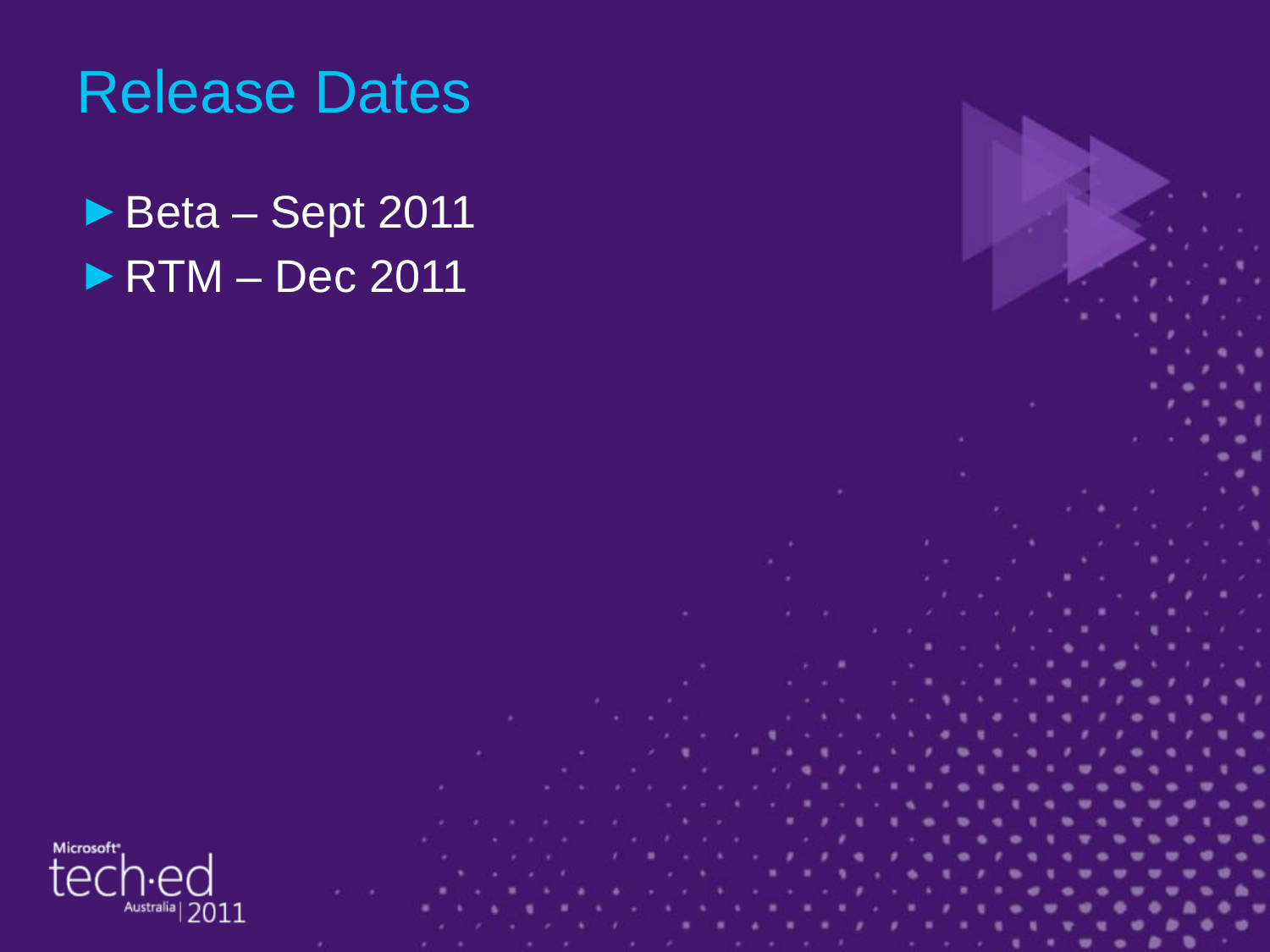

# Release Dates
Beta – Sept 2011
RTM – Dec 2011